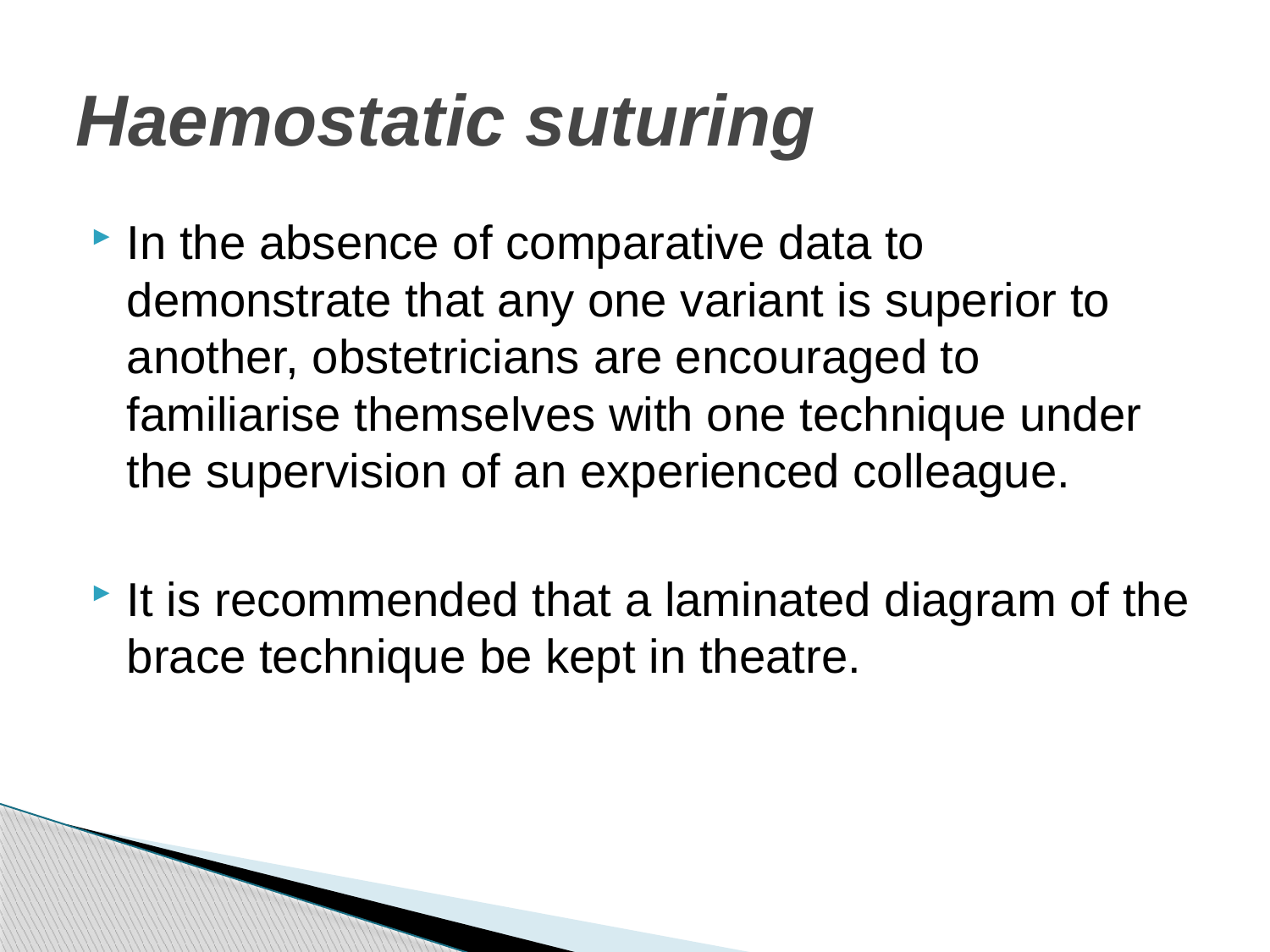

# Haemostatic suturing
In the absence of comparative data to demonstrate that any one variant is superior to another, obstetricians are encouraged to familiarise themselves with one technique under the supervision of an experienced colleague.

It is recommended that a laminated diagram of the brace technique be kept in theatre.